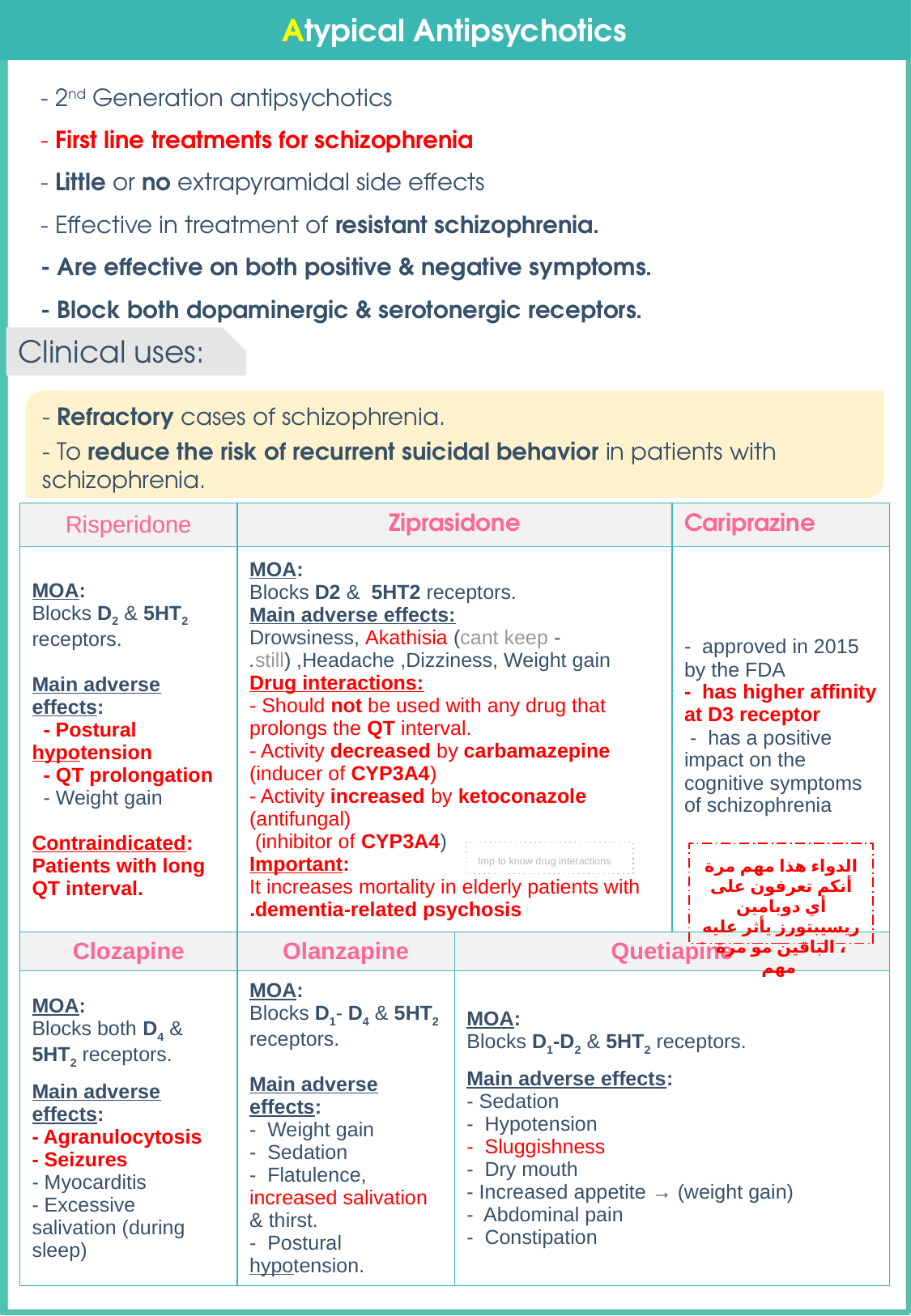

Atypical Antipsychotics
- 2nd Generation antipsychotics
- First line treatments for schizophrenia
- Little or no extrapyramidal side effects
- Effective in treatment of resistant schizophrenia.
- Are effective on both positive & negative symptoms.
- Block both dopaminergic & serotonergic receptors.
Clinical uses:
- Refractory cases of schizophrenia.

- To reduce the risk of recurrent suicidal behavior in patients with schizophrenia.
| Risperidone | Ziprasidone |  | Cariprazine |
| --- | --- | --- | --- |
| MOA: Blocks D2 & 5HT2 receptors. Main adverse effects: - Postural hypotension - QT prolongation - Weight gain Contraindicated: Patients with long QT interval. | MOA: Blocks D2 & 5HT2 receptors. Main adverse effects: - Drowsiness, Akathisia (cant keep still) ,Headache ,Dizziness, Weight gain. Drug interactions: - Should not be used with any drug that prolongs the QT interval. - Activity decreased by carbamazepine (inducer of CYP3A4) - Activity increased by ketoconazole (antifungal) (inhibitor of CYP3A4) Important: It increases mortality in elderly patients with dementia-related psychosis. |  | - approved in 2015 by the FDA - has higher affinity at D3 receptor - has a positive impact on the cognitive symptoms of schizophrenia |
| Clozapine | Olanzapine | Quetiapine |  |
| MOA: Blocks both D4 & 5HT2 receptors. Main adverse effects: - Agranulocytosis - Seizures - Myocarditis - Excessive salivation (during sleep) | MOA: Blocks D1- D4 & 5HT2 receptors. Main adverse effects: - Weight gain - Sedation - Flatulence, increased salivation & thirst. - Postural hypotension. | MOA: Blocks D1-D2 & 5HT2 receptors. Main adverse effects: - Sedation - Hypotension - Sluggishness - Dry mouth - Increased appetite → (weight gain) - Abdominal pain - Constipation |  |
Imp to know drug interactions
الدواء هذا مهم مرة أنكم تعرفون على أي دوبامين ريسيبتورز يأثر عليه ، الباقين مو مرة مهم